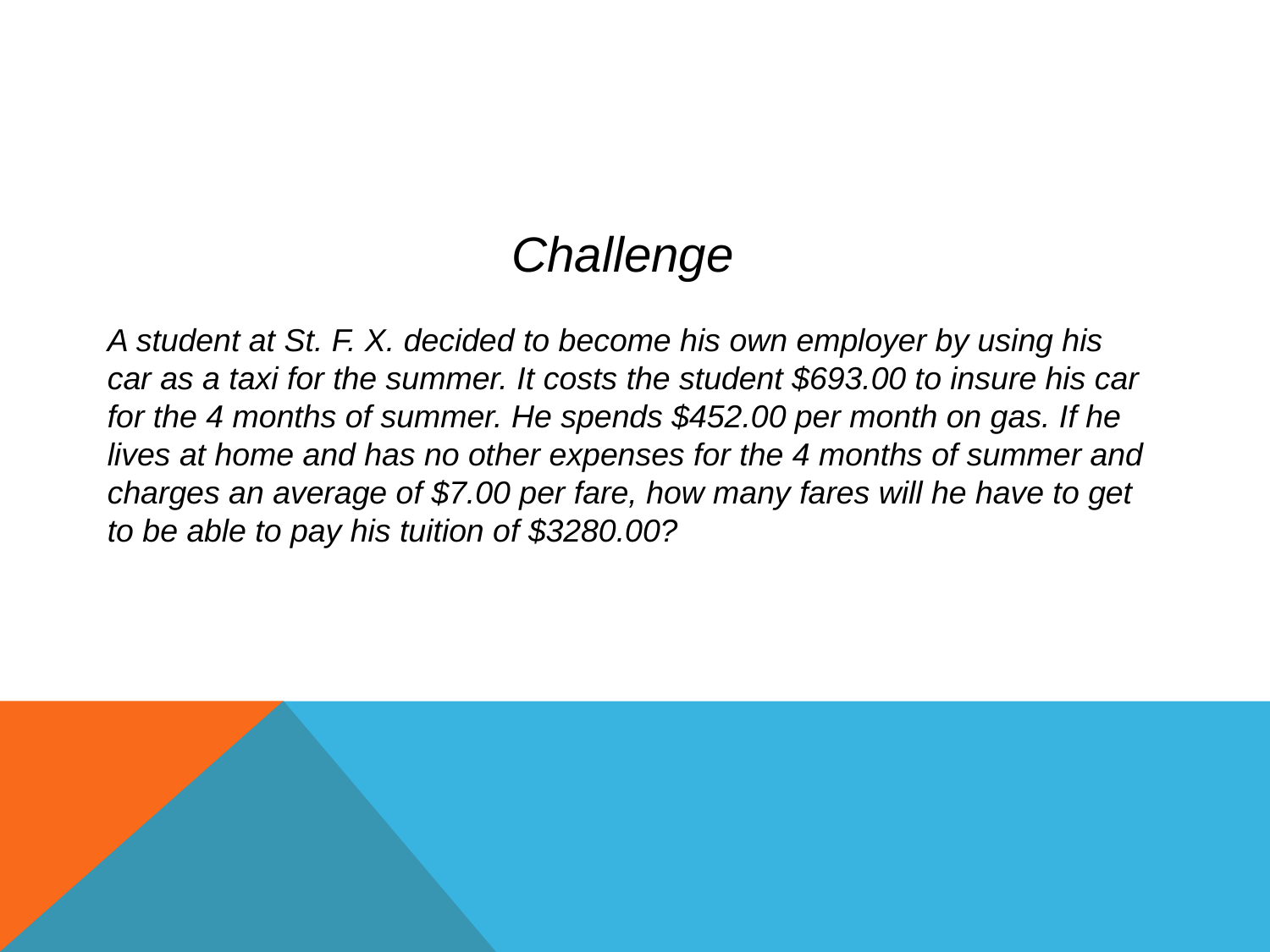

Challenge

A student at St. F. X. decided to become his own employer by using his car as a taxi for the summer. It costs the student $693.00 to insure his car for the 4 months of summer. He spends $452.00 per month on gas. If he lives at home and has no other expenses for the 4 months of summer and charges an average of $7.00 per fare, how many fares will he have to get to be able to pay his tuition of $3280.00?